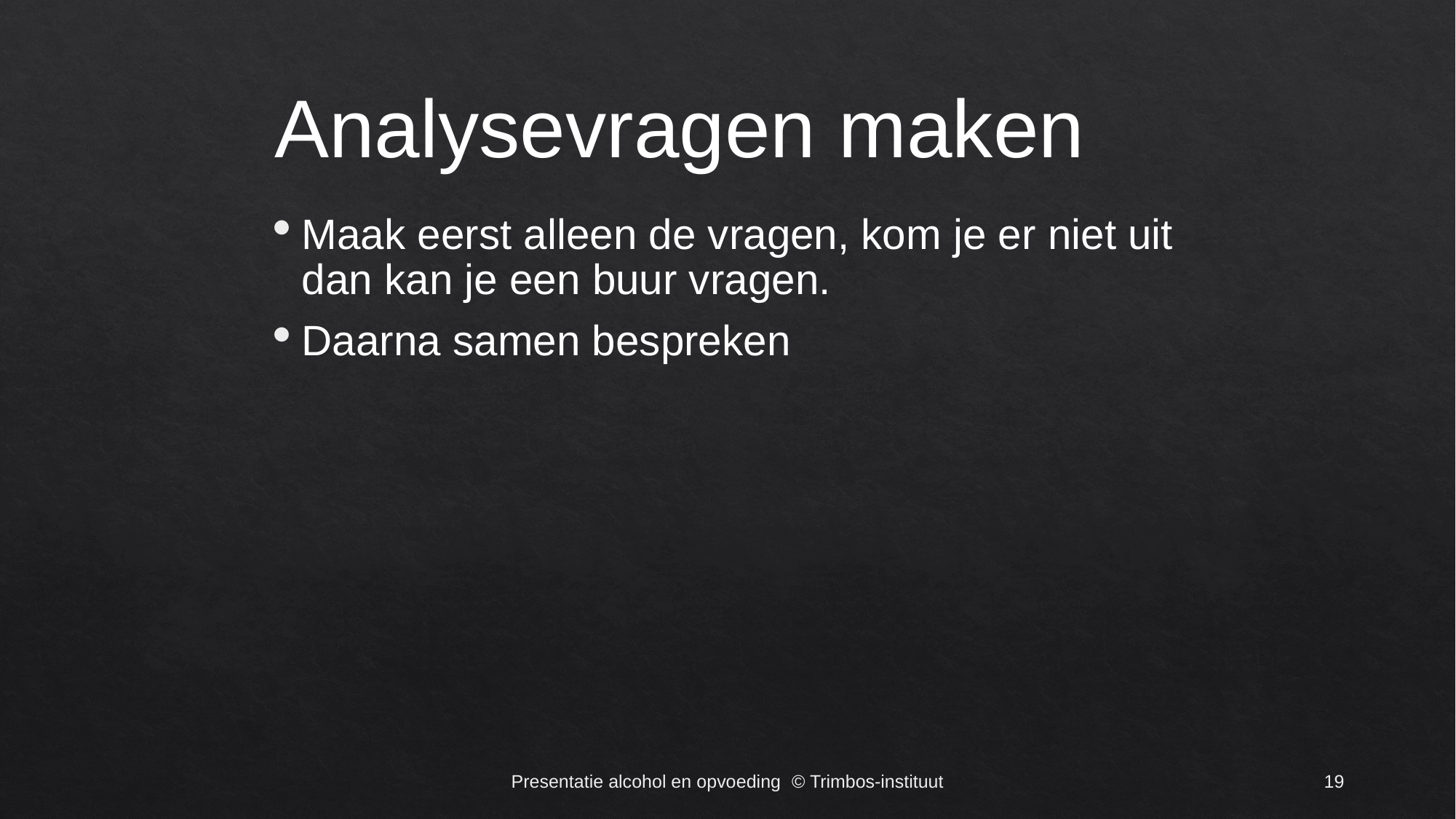

# Analysevragen maken
Maak eerst alleen de vragen, kom je er niet uit dan kan je een buur vragen.
Daarna samen bespreken
Presentatie alcohol en opvoeding  © Trimbos-instituut
19